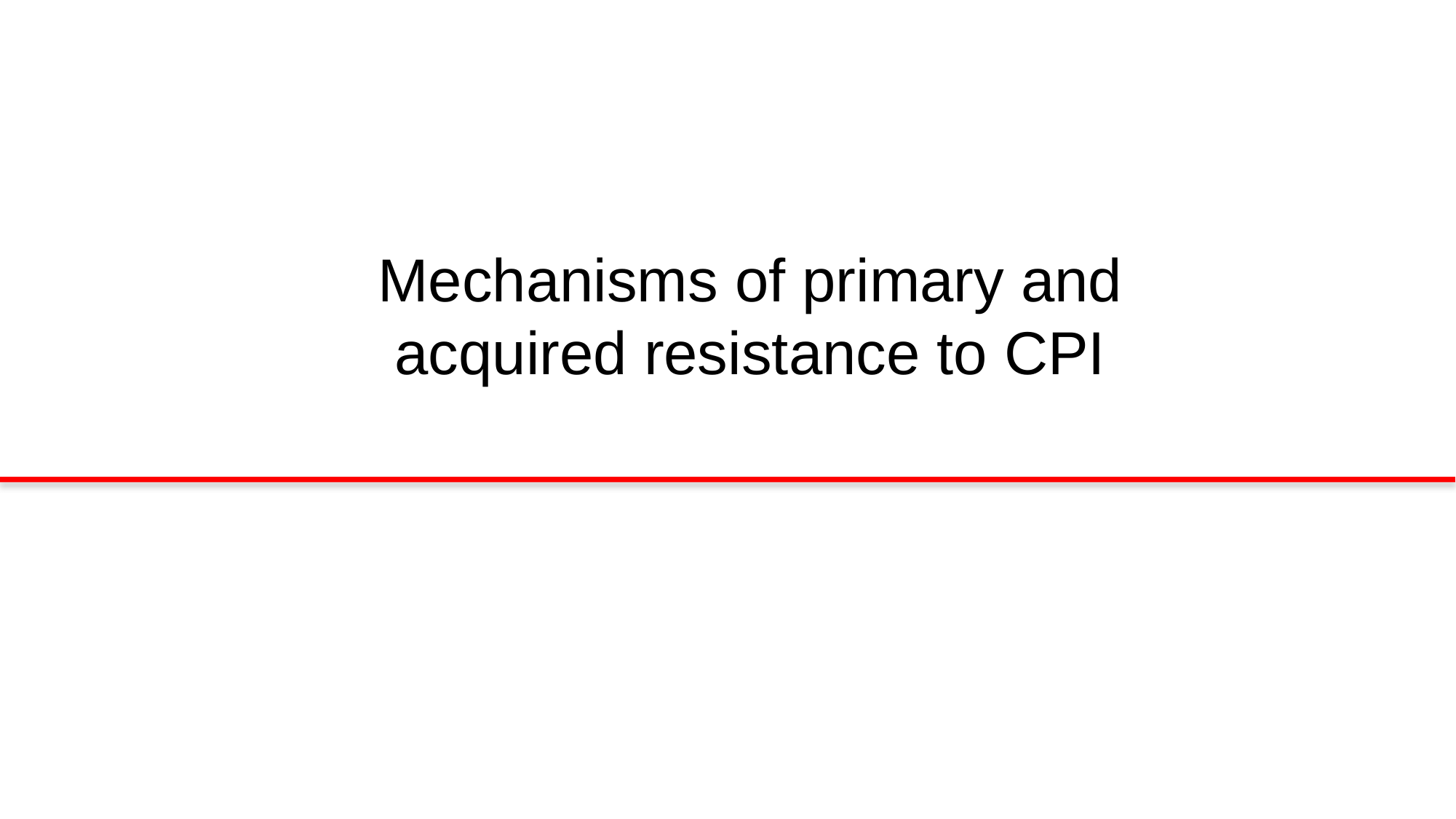

# Mechanisms of primary and acquired resistance to CPI